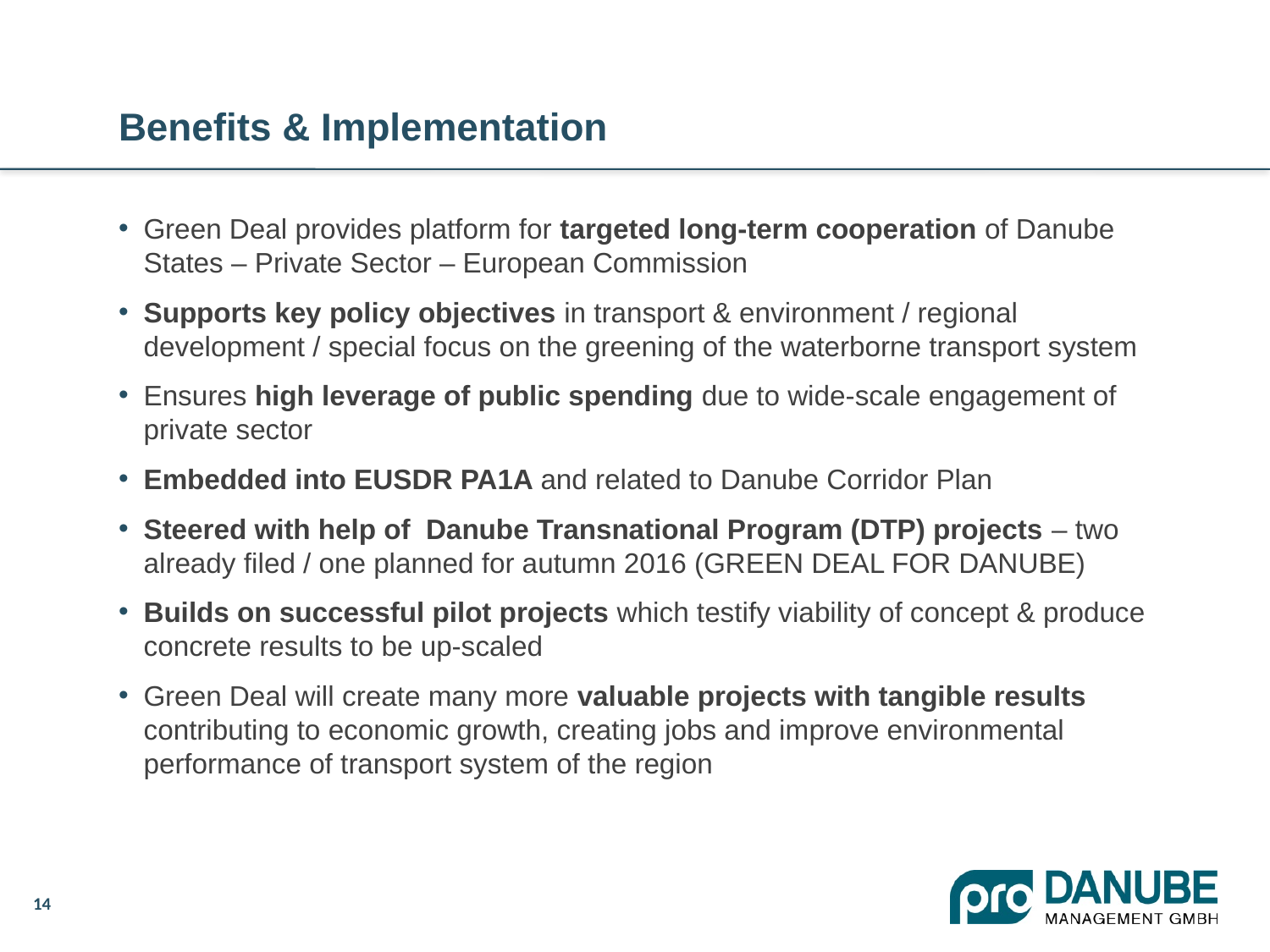

# Benefits & Implementation
Green Deal provides platform for targeted long-term cooperation of Danube States – Private Sector – European Commission
Supports key policy objectives in transport & environment / regional development / special focus on the greening of the waterborne transport system
Ensures high leverage of public spending due to wide-scale engagement of private sector
Embedded into EUSDR PA1A and related to Danube Corridor Plan
Steered with help of  Danube Transnational Program (DTP) projects – two already filed / one planned for autumn 2016 (GREEN DEAL FOR DANUBE)
Builds on successful pilot projects which testify viability of concept & produce concrete results to be up-scaled
Green Deal will create many more valuable projects with tangible results contributing to economic growth, creating jobs and improve environmental performance of transport system of the region